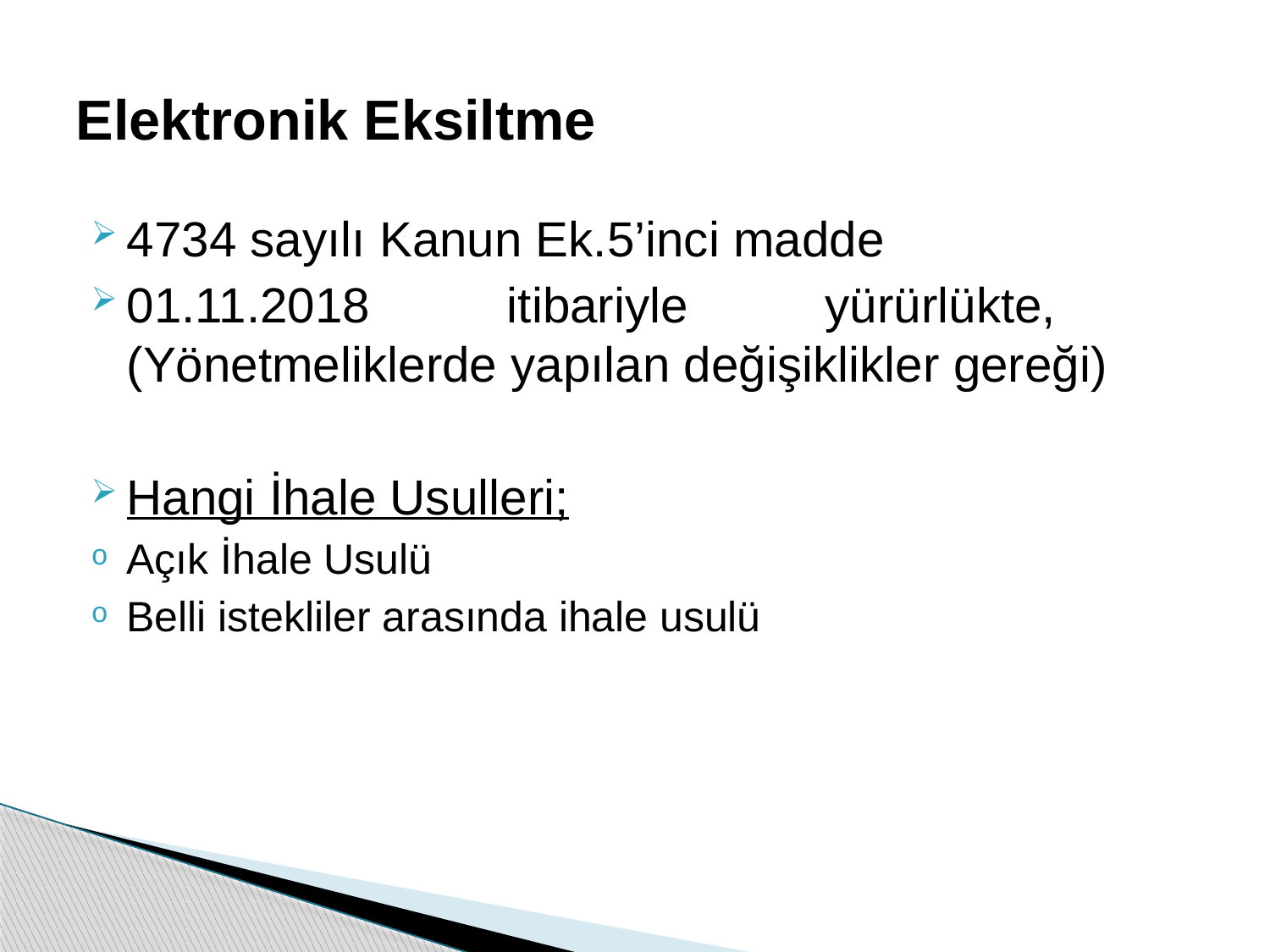

# Elektronik Eksiltme
4734 sayılı Kanun Ek.5’inci madde
01.11.2018 itibariyle yürürlükte,  (Yönetmeliklerde yapılan değişiklikler gereği)

Hangi İhale Usulleri;
Açık İhale Usulü
Belli istekliler arasında ihale usulü